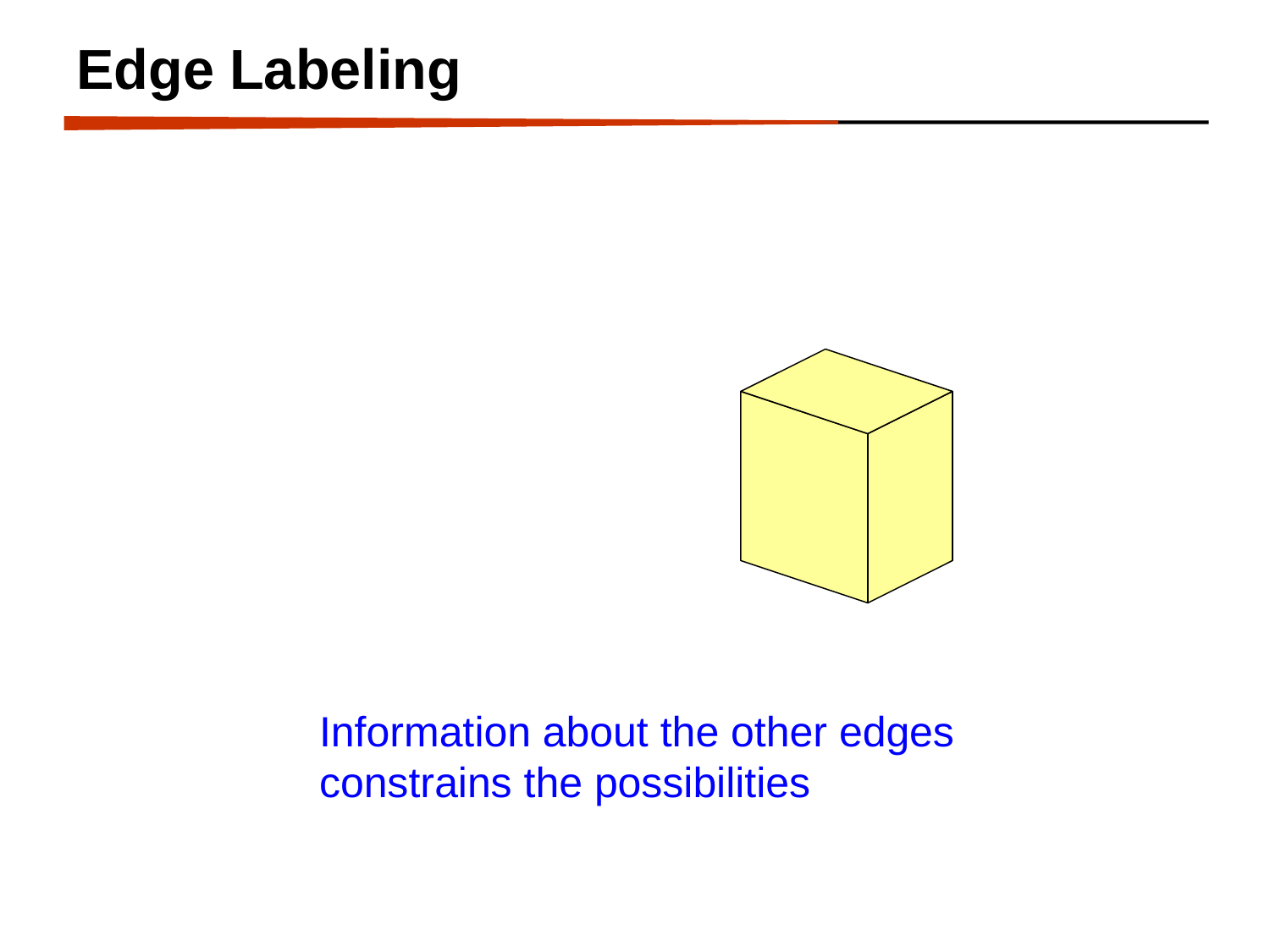

# Edge Labeling

Information about the other edges constrains the possibilities